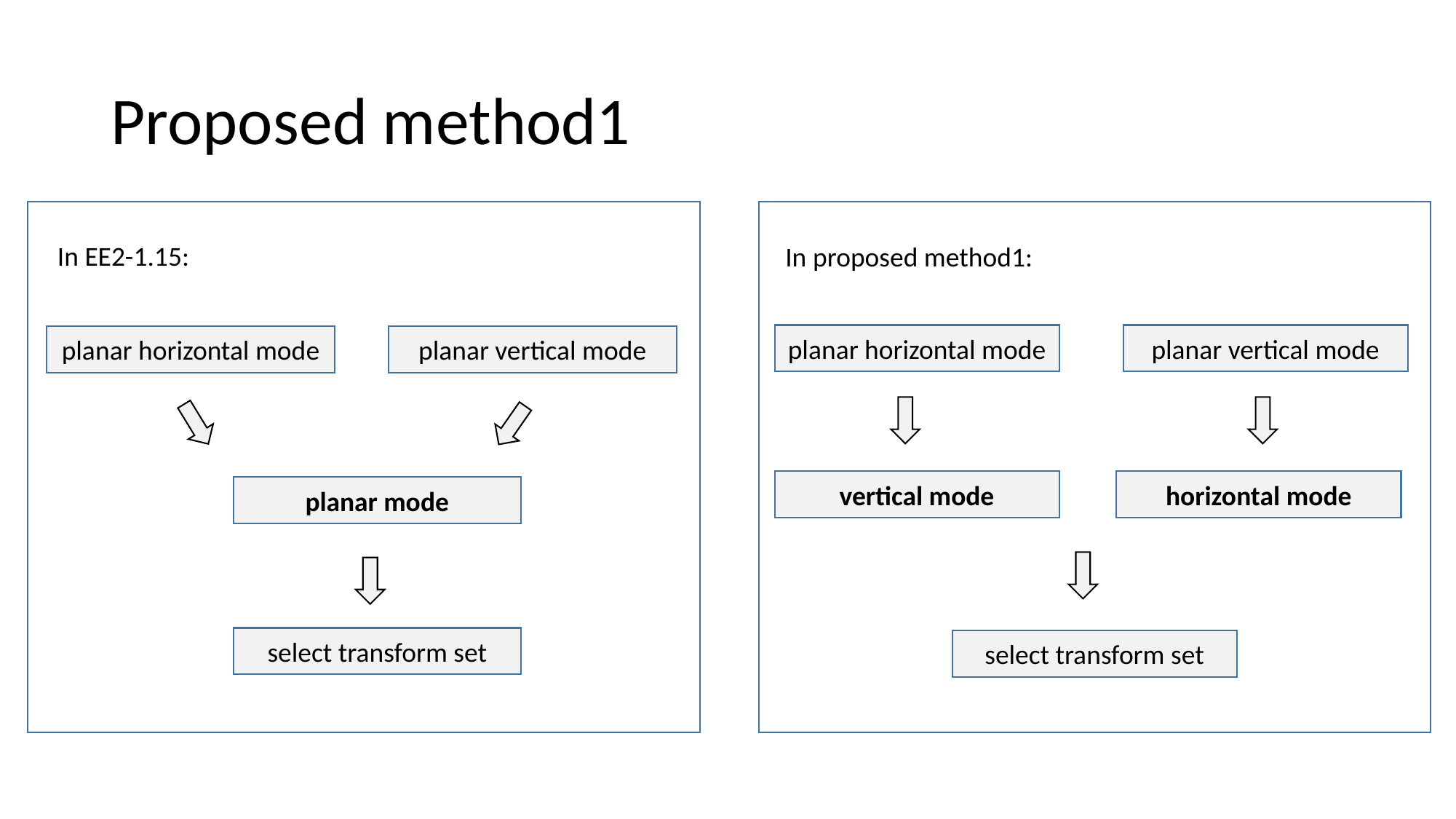

# Proposed method1

In EE2-1.15:
In proposed method1:
planar horizontal mode
planar vertical mode
planar horizontal mode
planar vertical mode

vertical mode
horizontal mode
planar mode

select transform set
select transform set